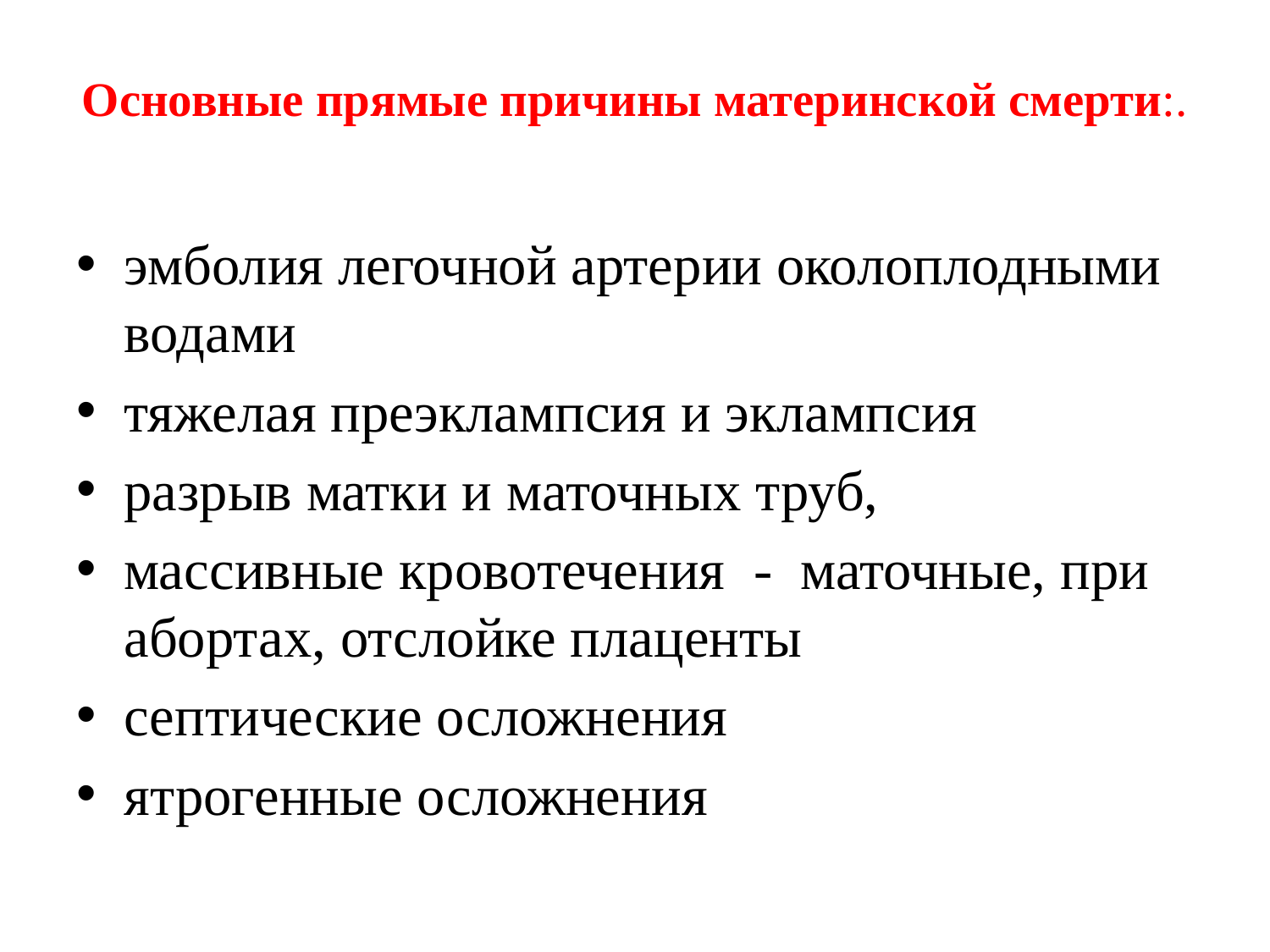

# Основные прямые причины материнской смерти:.
эмболия легочной артерии околоплодными водами
тяжелая преэклампсия и эклампсия
разрыв матки и маточных труб,
массивные кровотечения  -  маточные, при абортах, отслойке плаценты
септические осложнения
ятрогенные осложнения